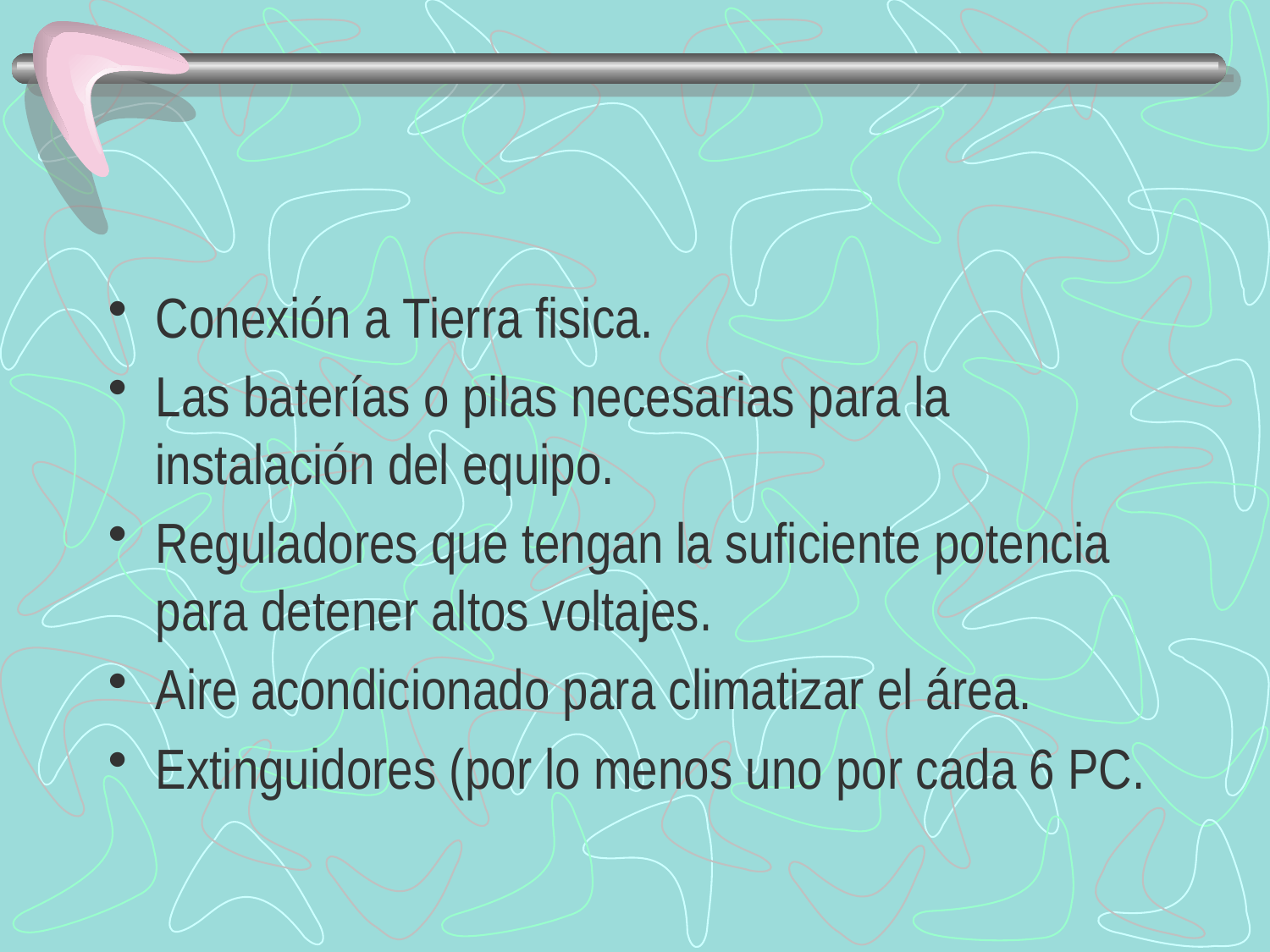

#
Conexión a Tierra fisica.
Las baterías o pilas necesarias para la instalación del equipo.
Reguladores que tengan la suficiente potencia para detener altos voltajes.
Aire acondicionado para climatizar el área.
Extinguidores (por lo menos uno por cada 6 PC.